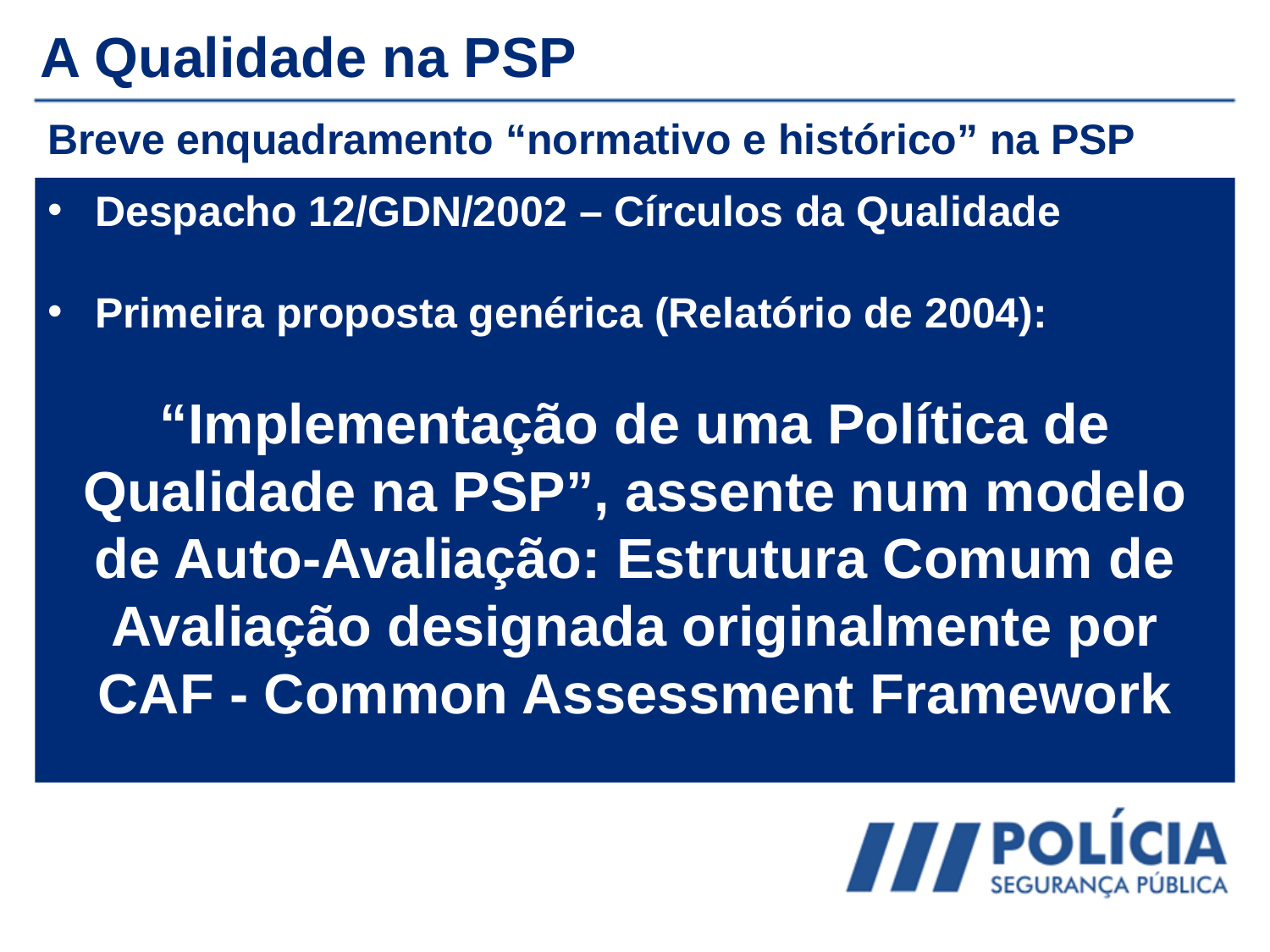

A Qualidade na PSP
Breve enquadramento “normativo e histórico” na PSP
Despacho 12/GDN/2002 – Círculos da Qualidade

Primeira proposta genérica (Relatório de 2004):

“Implementação de uma Política de Qualidade na PSP”, assente num modelo de Auto-Avaliação: Estrutura Comum de Avaliação designada originalmente por CAF - Common Assessment Framework